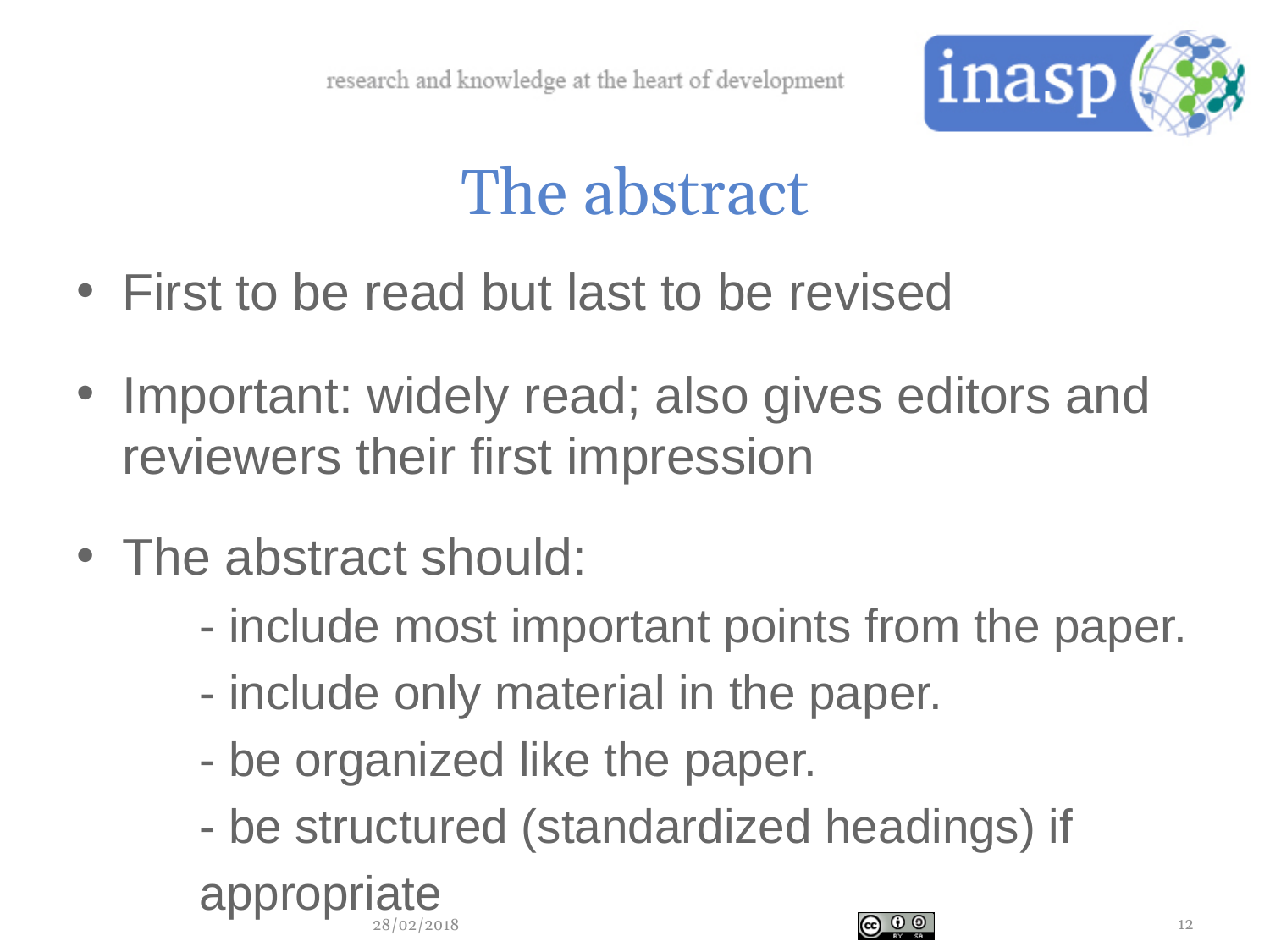

The abstract
First to be read but last to be revised

Important: widely read; also gives editors and reviewers their first impression

The abstract should:
	- include most important points from the paper.
	- include only material in the paper.
	- be organized like the paper.
	- be structured (standardized headings) if
	appropriate
28/02/2018

12